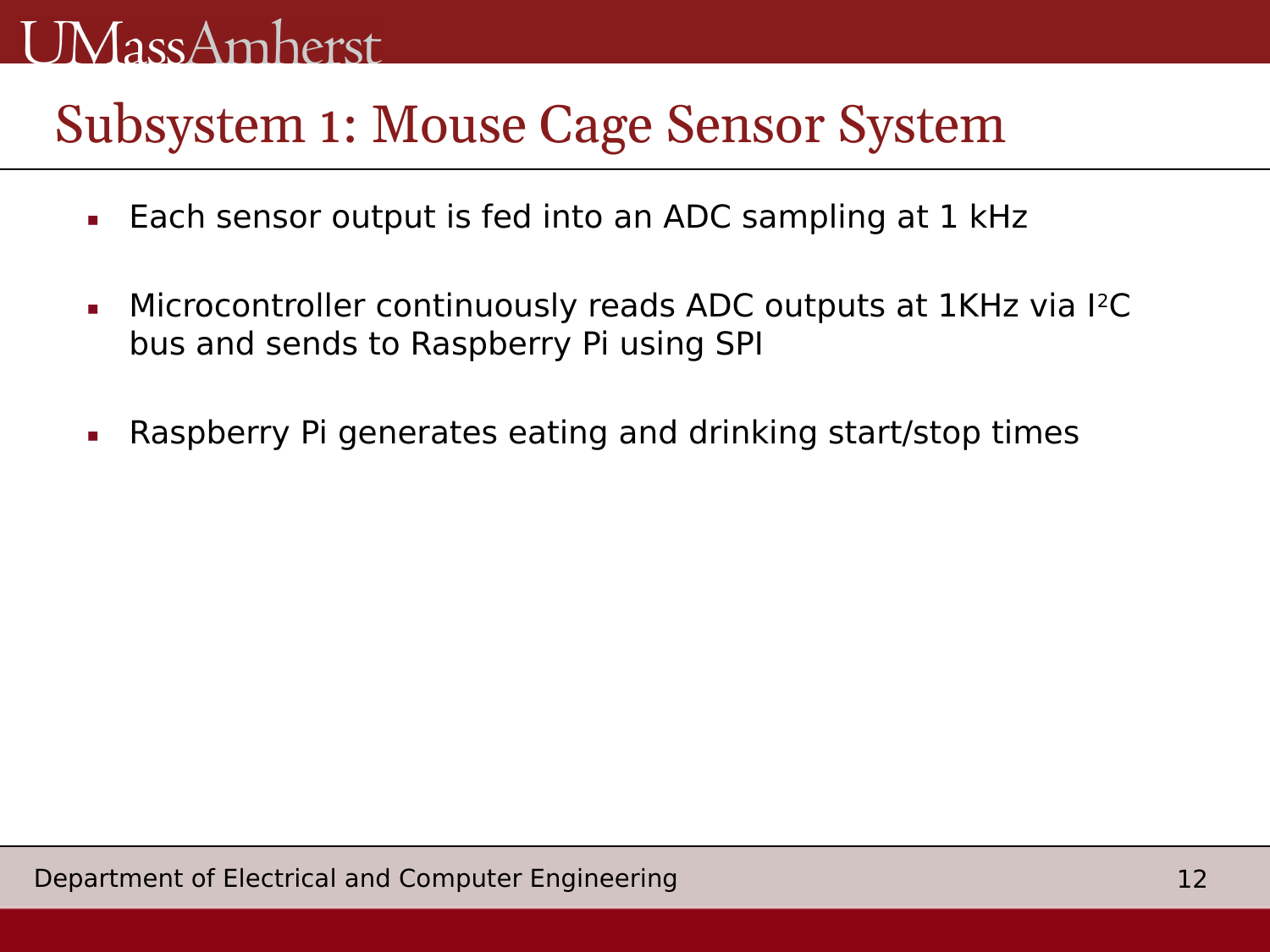

# Subsystem 1: Mouse Cage Sensor System
Each sensor output is fed into an ADC sampling at 1 kHz

Microcontroller continuously reads ADC outputs at 1KHz via I2C bus and sends to Raspberry Pi using SPI

Raspberry Pi generates eating and drinking start/stop times